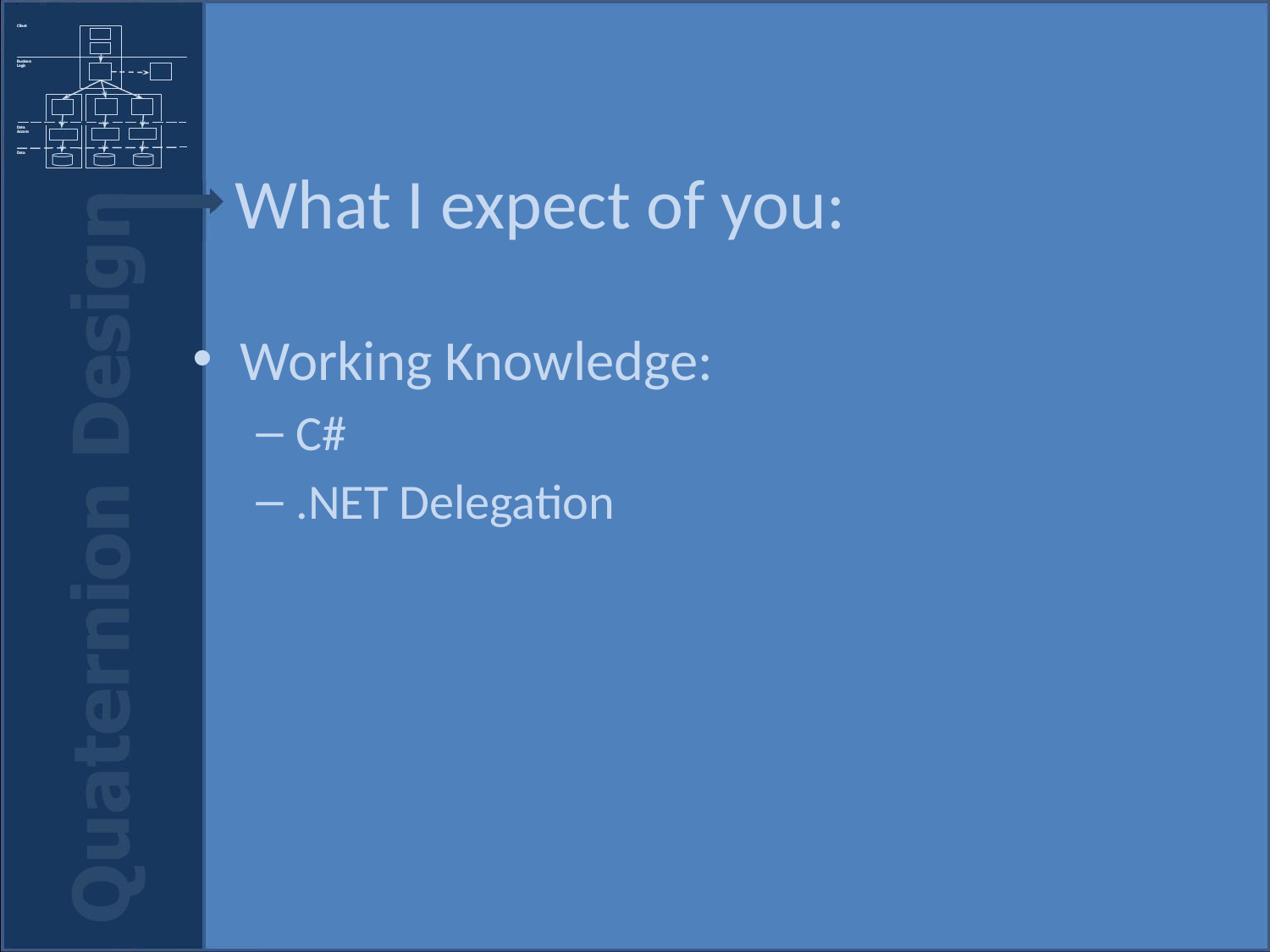

# What I expect of you:
Working Knowledge:
C#
.NET Delegation